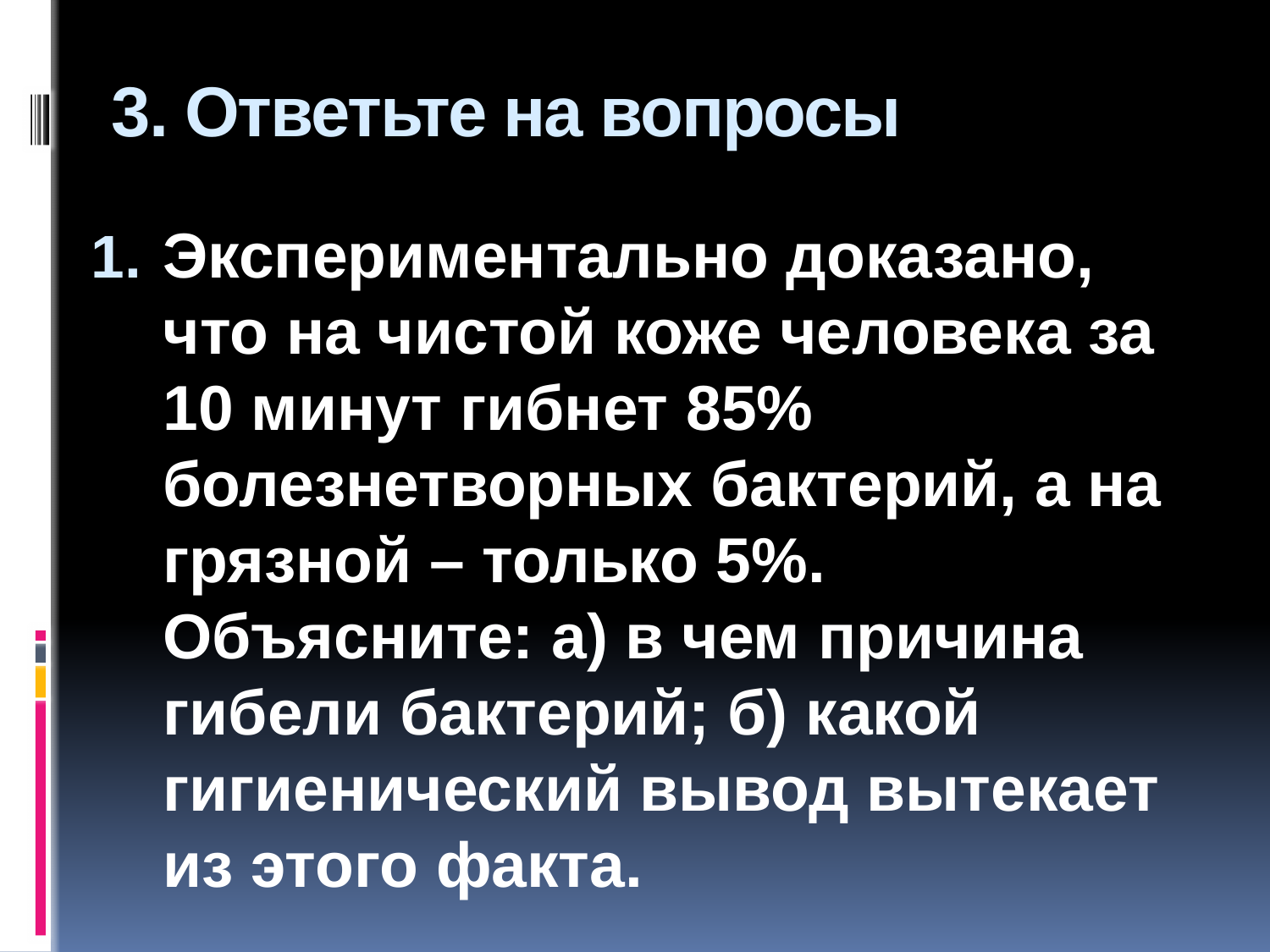

# 3. Ответьте на вопросы
Экспериментально доказано, что на чистой коже человека за 10 минут гибнет 85% болезнетворных бактерий, а на грязной – только 5%. Объясните: а) в чем причина гибели бактерий; б) какой гигиенический вывод вытекает из этого факта.